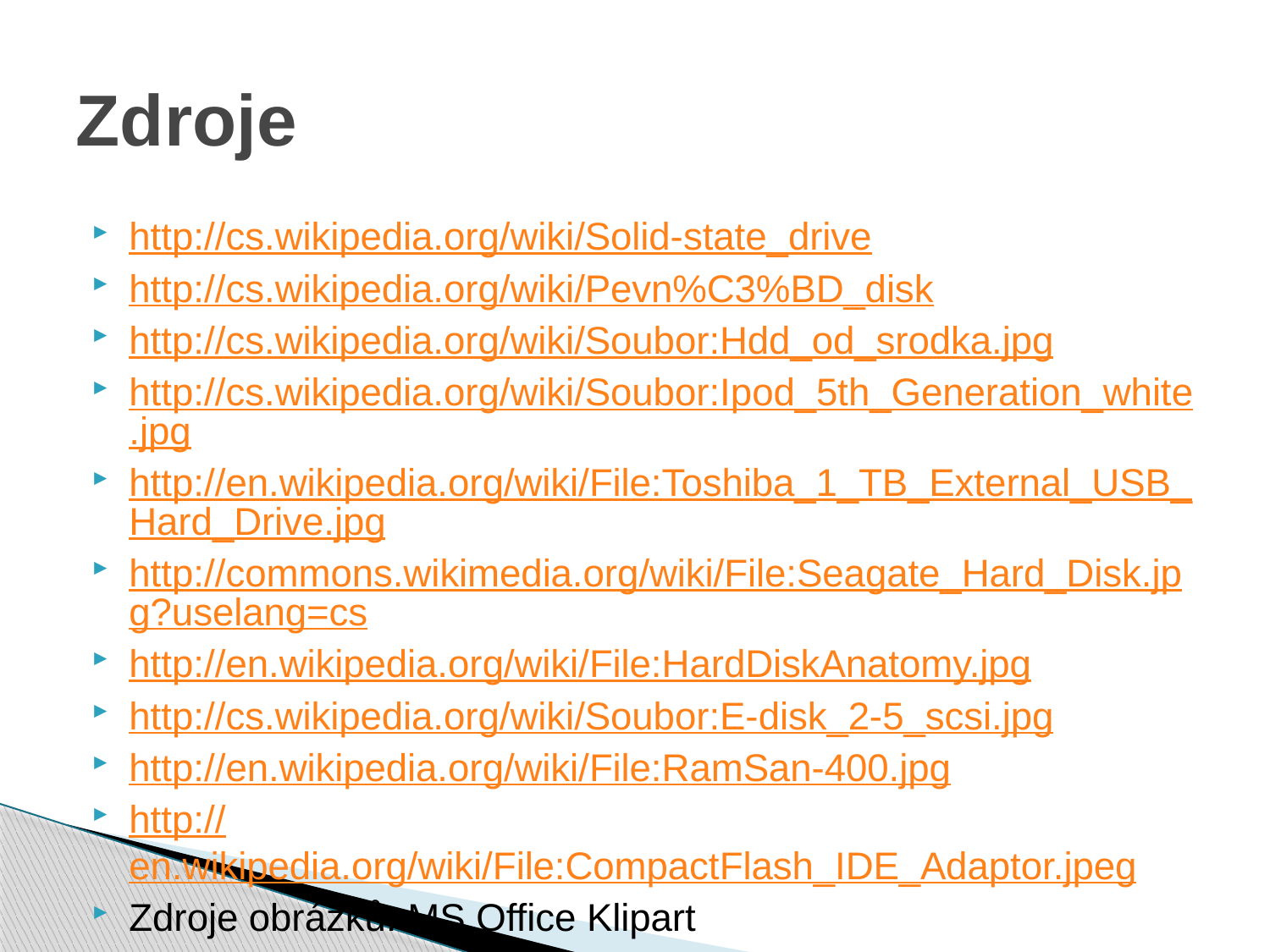

# Zdroje
http://cs.wikipedia.org/wiki/Solid-state_drive
http://cs.wikipedia.org/wiki/Pevn%C3%BD_disk
http://cs.wikipedia.org/wiki/Soubor:Hdd_od_srodka.jpg
http://cs.wikipedia.org/wiki/Soubor:Ipod_5th_Generation_white.jpg
http://en.wikipedia.org/wiki/File:Toshiba_1_TB_External_USB_Hard_Drive.jpg
http://commons.wikimedia.org/wiki/File:Seagate_Hard_Disk.jpg?uselang=cs
http://en.wikipedia.org/wiki/File:HardDiskAnatomy.jpg
http://cs.wikipedia.org/wiki/Soubor:E-disk_2-5_scsi.jpg
http://en.wikipedia.org/wiki/File:RamSan-400.jpg
http://en.wikipedia.org/wiki/File:CompactFlash_IDE_Adaptor.jpeg
Zdroje obrázků: MS Office Klipart